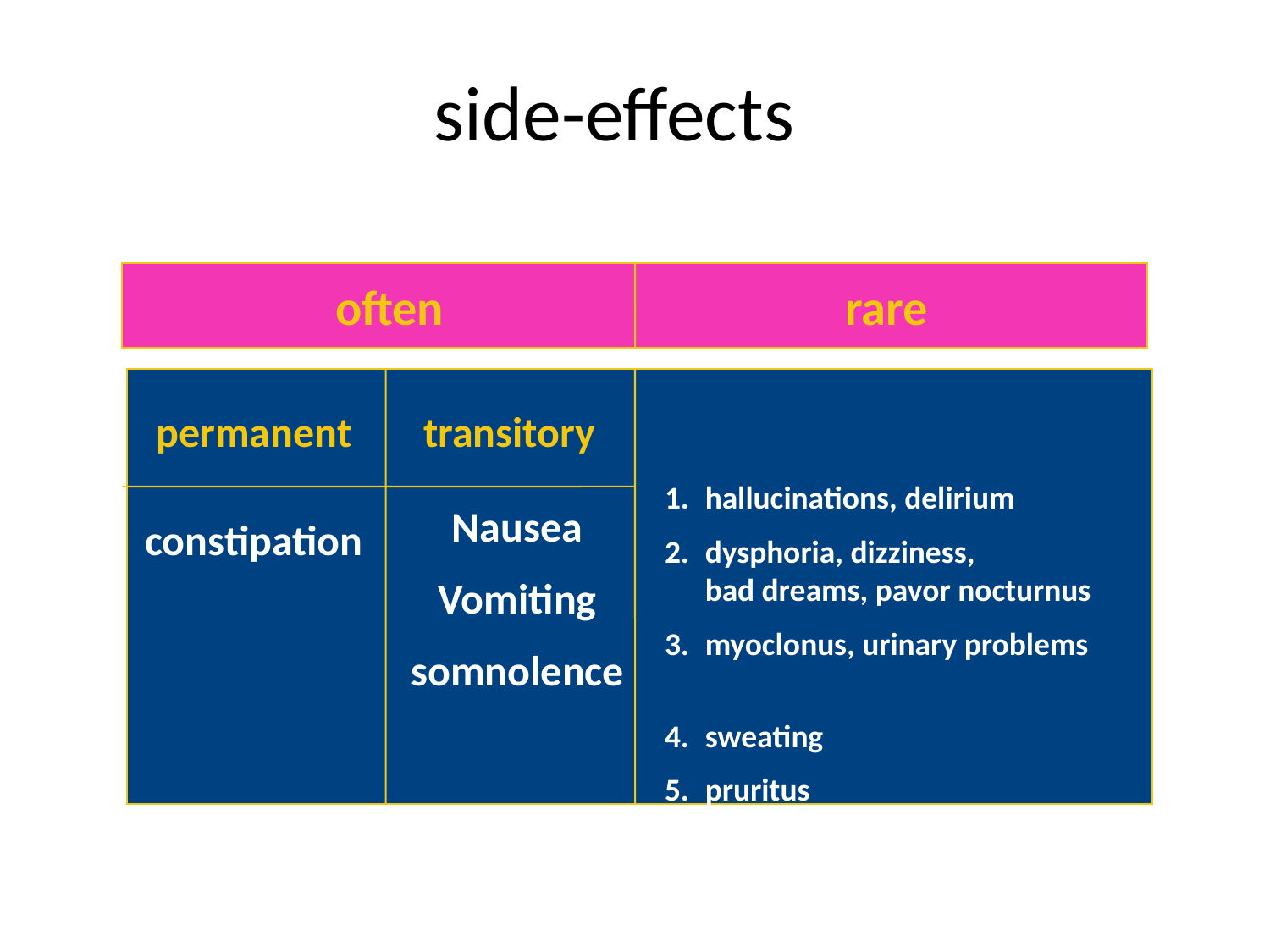

side-effects(6)

often
rare

permanent
transitory
1. 	hallucinations, delirium
2. 	dysphoria, dizziness,
	bad dreams, pavor nocturnus
3. 	myoclonus, urinary problems
4. 	sweating
5. 	pruritus

Nausea
Vomiting
somnolence
constipation